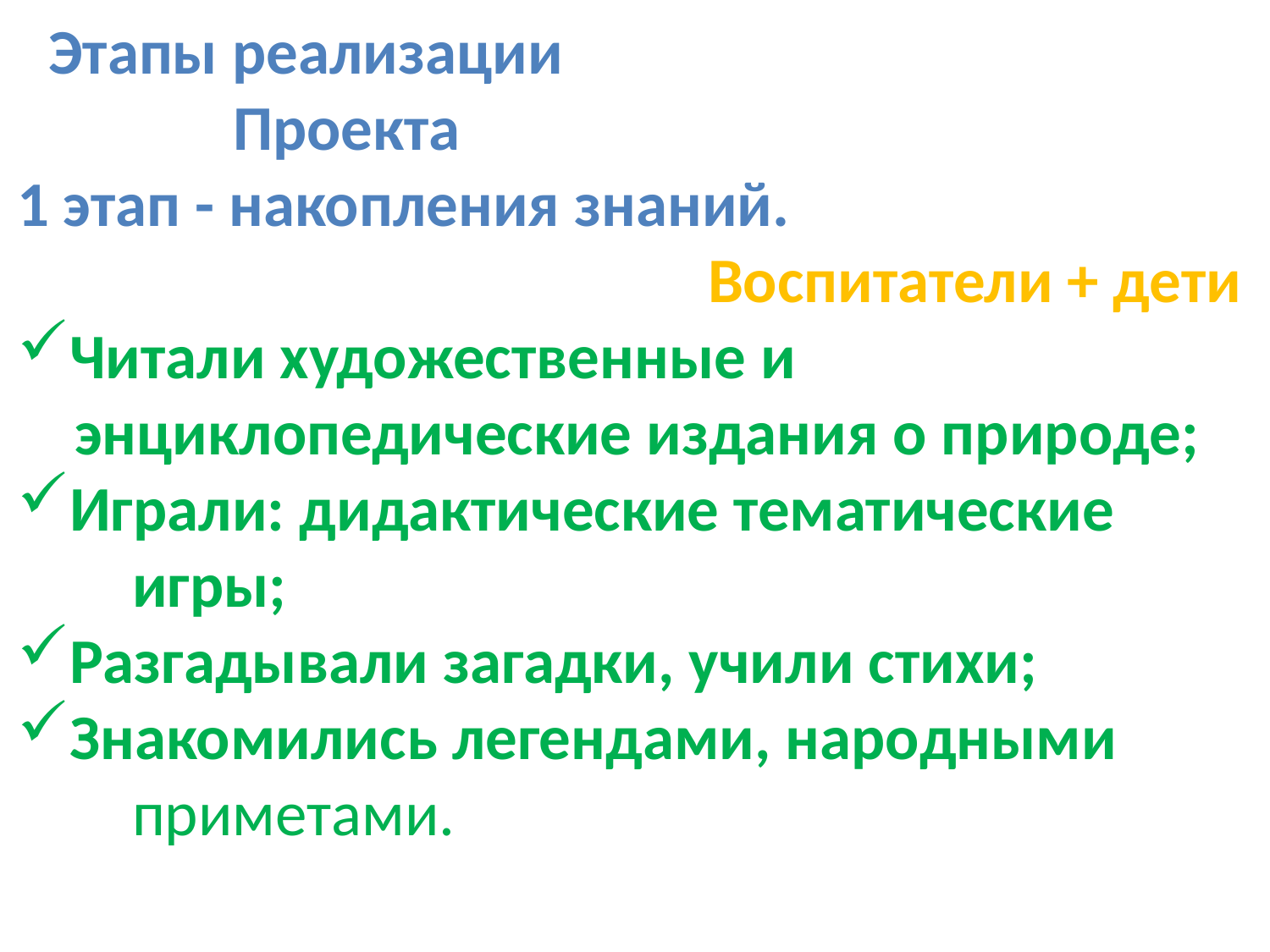

Этапы реализации
               Проекта
1 этап - накопления знаний.
                                                Воспитатели + дети
Читали художественные и
    энциклопедические издания о природе;
Играли: дидактические тематические
        игры;
Разгадывали загадки, учили стихи;
Знакомились легендами, народными
        приметами.